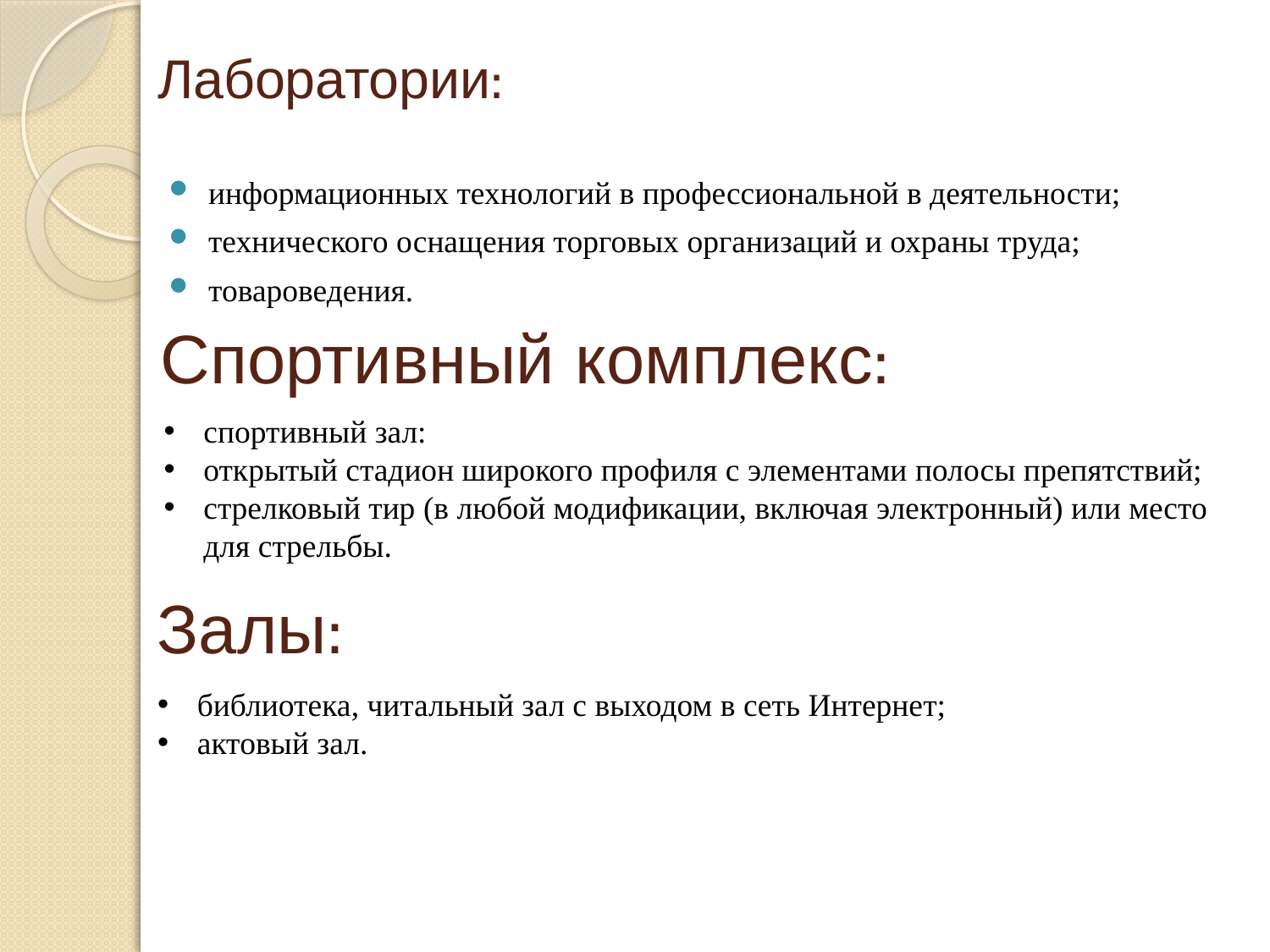

# Лаборатории:
информационных технологий в профессиональной в деятельности;
технического оснащения торговых организаций и охраны труда;
товароведения.
Спортивный комплекс:
спортивный зал:
открытый стадион широкого профиля с элементами полосы препятствий;
стрелковый тир (в любой модификации, включая электронный) или место для стрельбы.
Залы:
библиотека, читальный зал с выходом в сеть Интернет;
актовый зал.